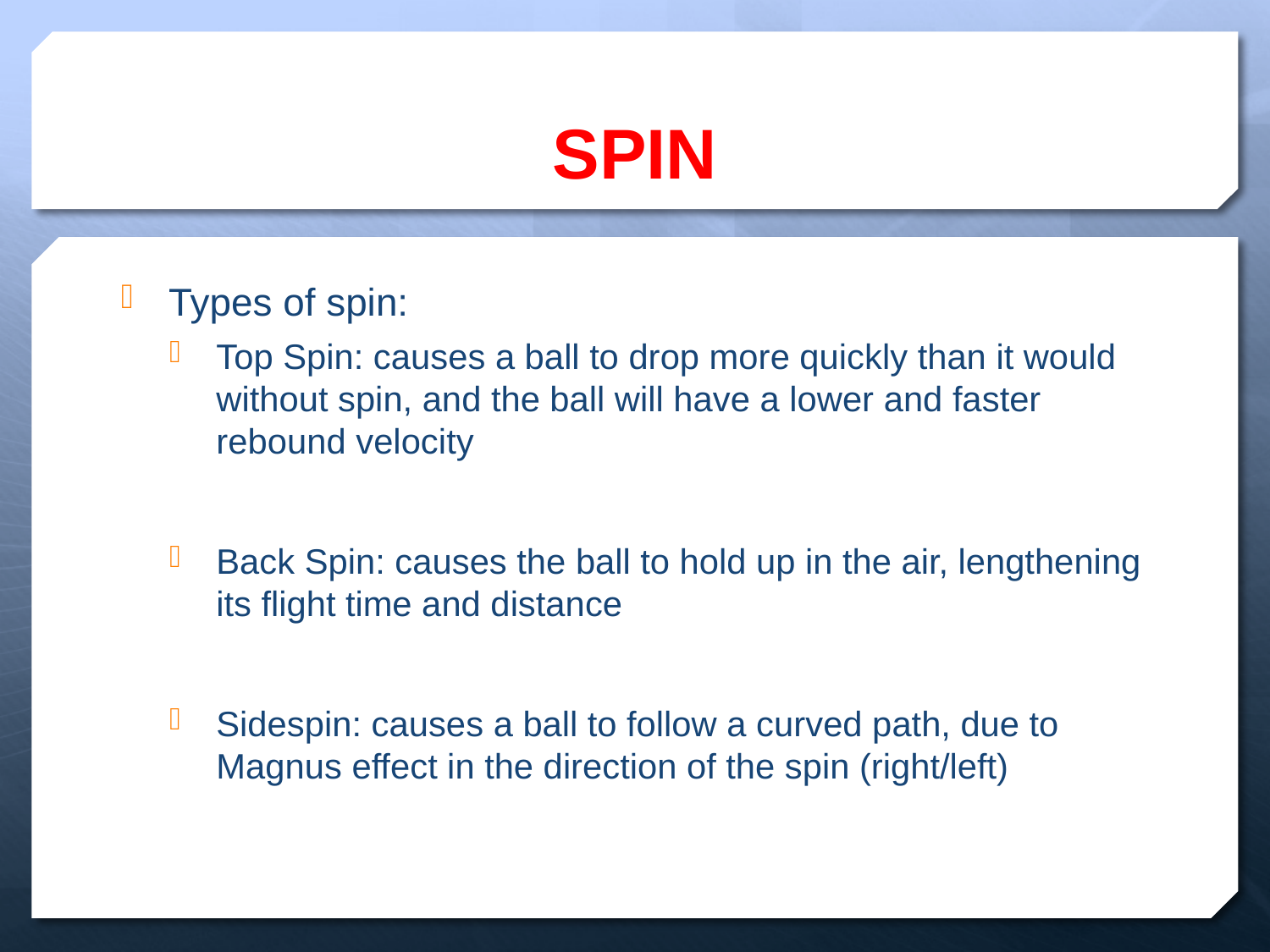

# SPIN
Types of spin:
Top Spin: causes a ball to drop more quickly than it would without spin, and the ball will have a lower and faster rebound velocity

Back Spin: causes the ball to hold up in the air, lengthening its flight time and distance

Sidespin: causes a ball to follow a curved path, due to Magnus effect in the direction of the spin (right/left)